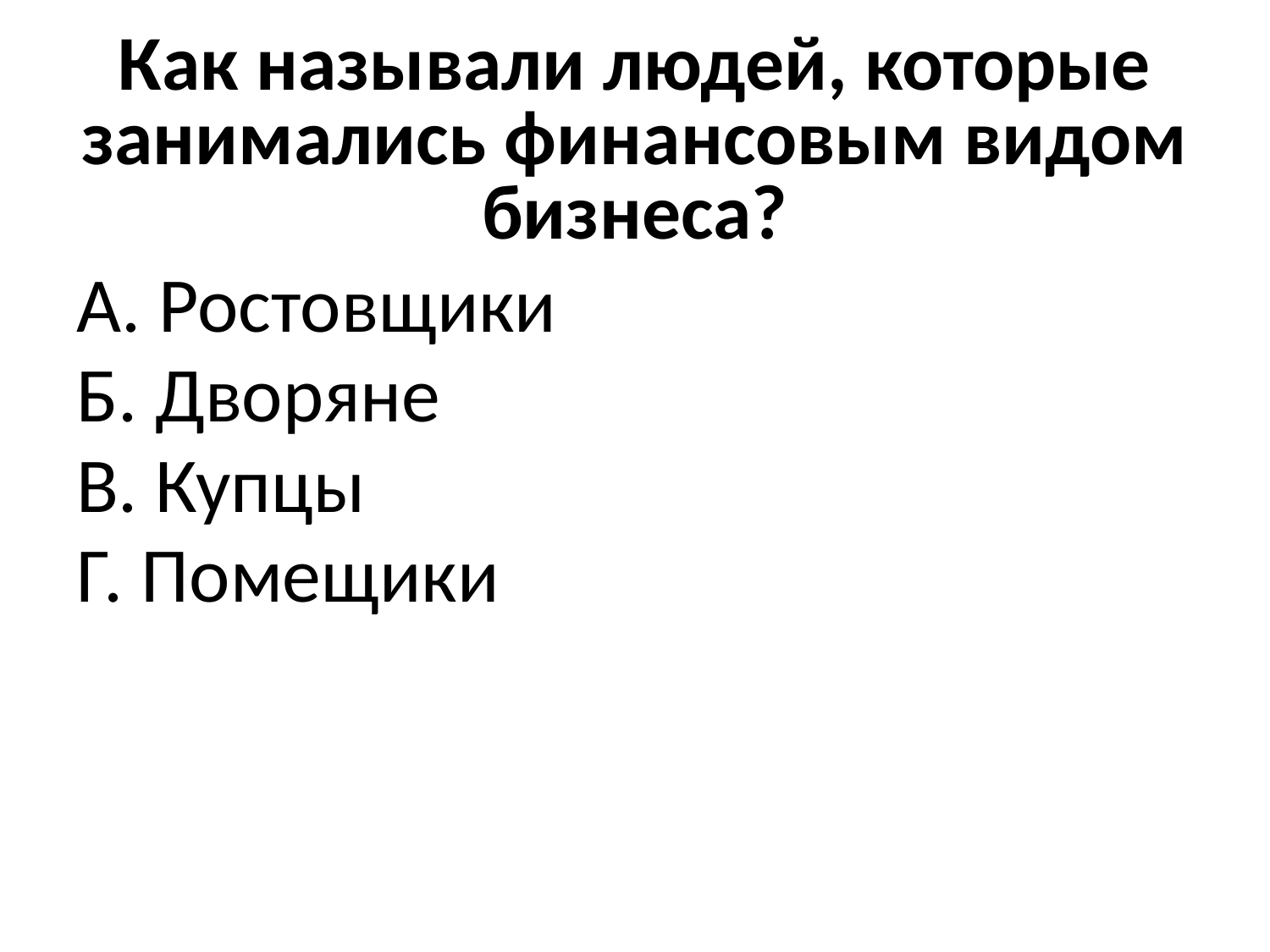

# Как называли людей, которые занимались финансовым видом бизнеса?
А. Ростовщики
Б. Дворяне
В. Купцы
Г. Помещики